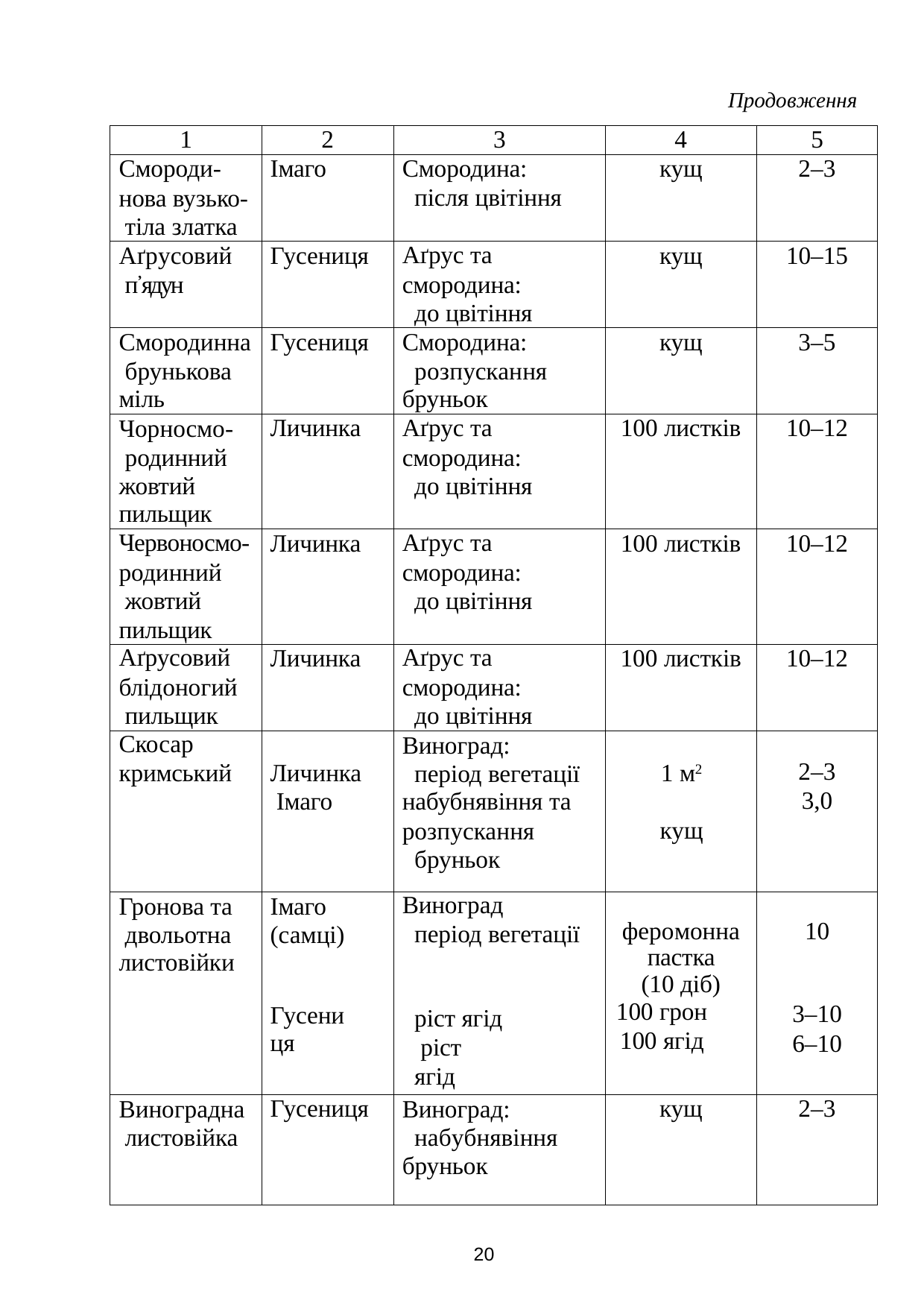

Продовження
| 1 | 2 | 3 | 4 | 5 |
| --- | --- | --- | --- | --- |
| Смороди- нова вузько- тіла златка | Імаго | Смородина: після цвітіння | кущ | 2–3 |
| Аґрусовий п᾿ядун | Гусениця | Аґрус та смородина: до цвітіння | кущ | 10–15 |
| Смородинна брунькова міль | Гусениця | Смородина: розпускання бруньок | кущ | 3–5 |
| Чорносмо- родинний жовтий пильщик | Личинка | Аґрус та смородина: до цвітіння | 100 листків | 10–12 |
| Червоносмо- родинний жовтий пильщик | Личинка | Аґрус та смородина: до цвітіння | 100 листків | 10–12 |
| Аґрусовий блідоногий пильщик | Личинка | Аґрус та смородина: до цвітіння | 100 листків | 10–12 |
| Скосар кримський | Личинка Імаго | Виноград: період вегетації набубнявіння та розпускання бруньок | 1 м2 кущ | 2–3 3,0 |
| Гронова та двольотна листовійки | Імаго (самці) Гусениця | Виноград період вегетації ріст ягід ріст ягід | феромонна пастка (10 діб) 100 грон 100 ягід | 10 3–10 6–10 |
| Виноградна листовійка | Гусениця | Виноград: набубнявіння бруньок | кущ | 2–3 |
20